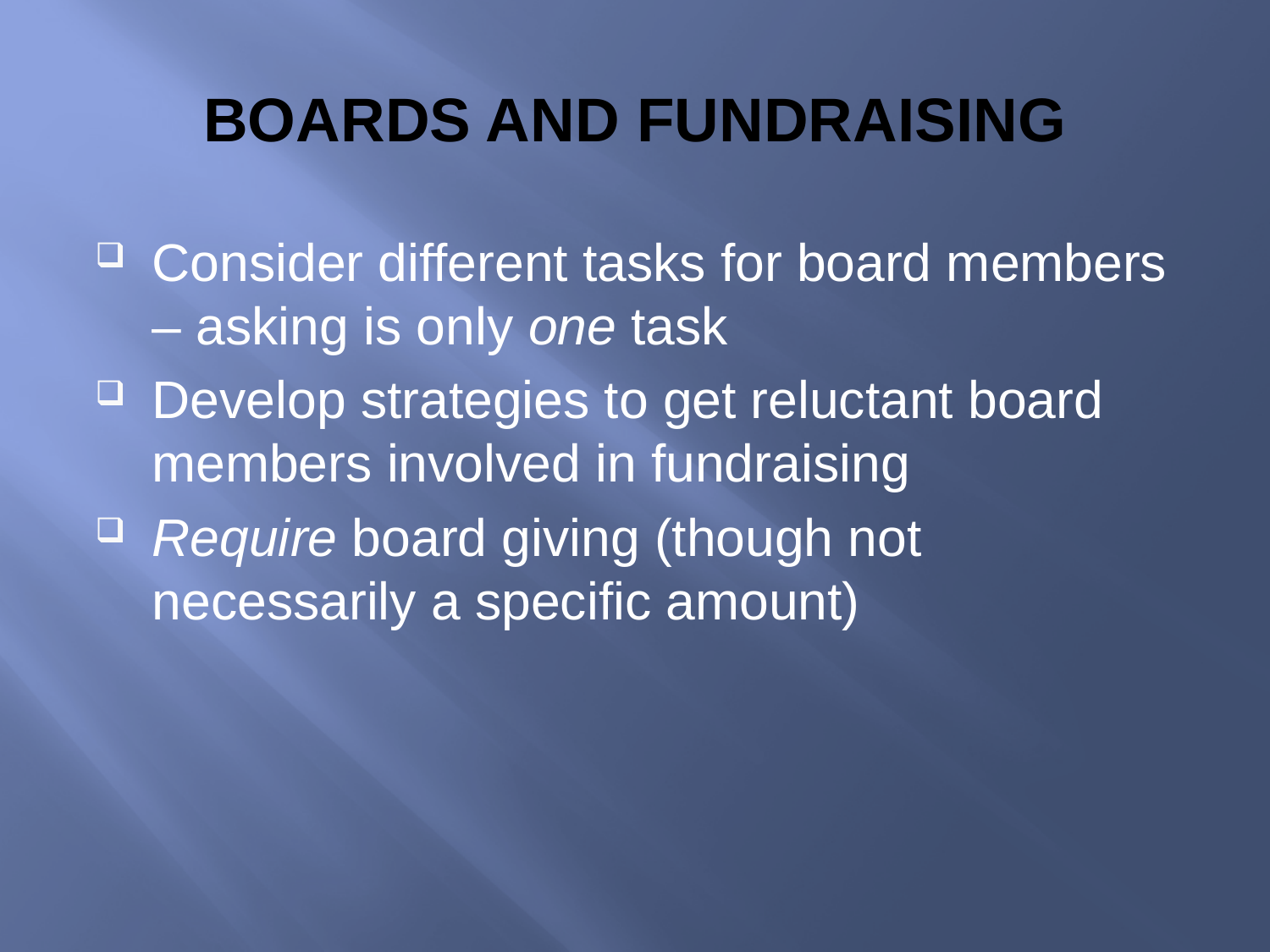

# Boards and Fundraising
Consider different tasks for board members – asking is only one task
Develop strategies to get reluctant board members involved in fundraising
Require board giving (though not necessarily a specific amount)